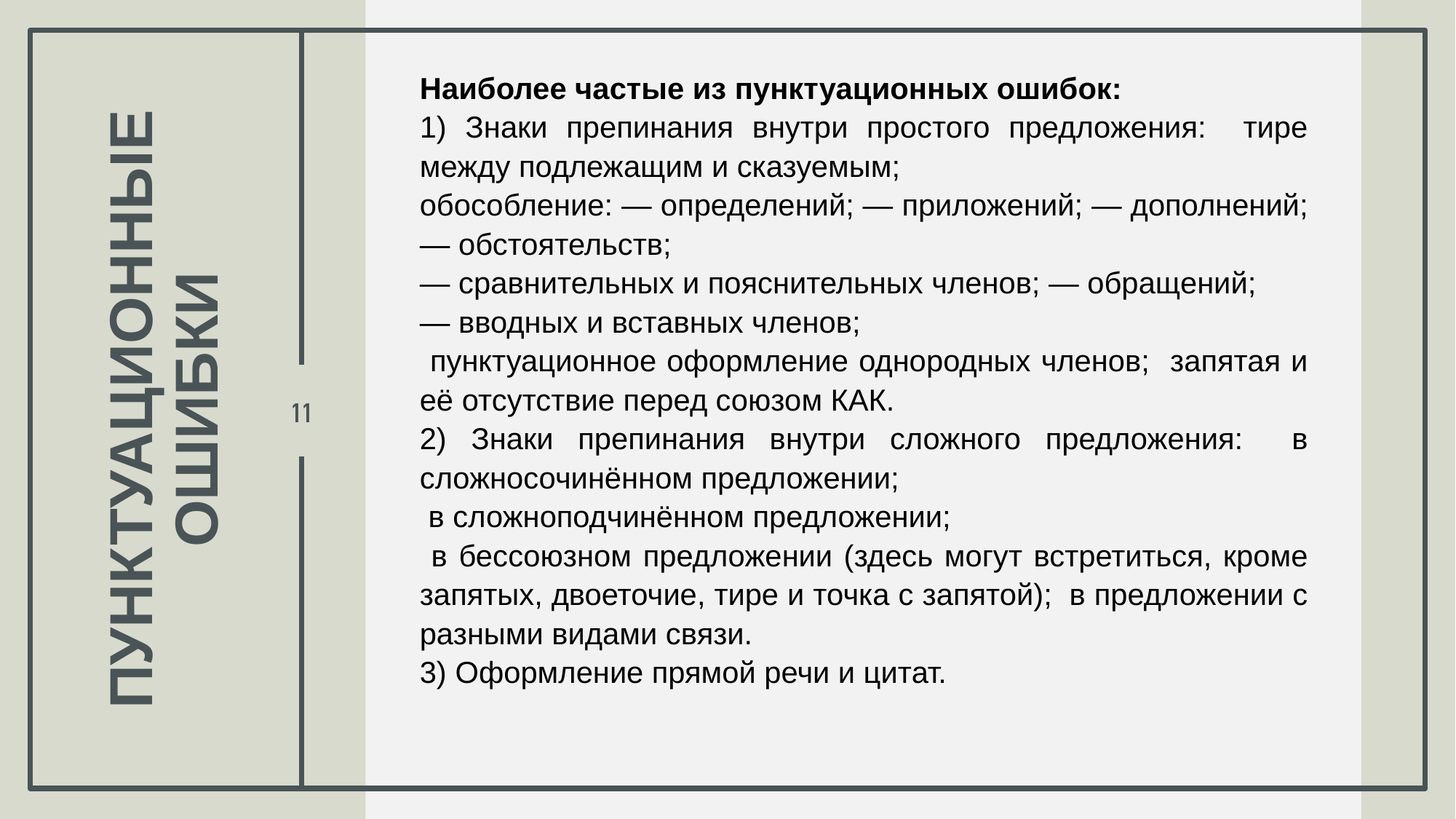

Наиболее частые из пунктуационных ошибок:
1) Знаки препинания внутри простого предложения:  тире между подлежащим и сказуемым;
обособление: — определений; — приложений; — дополнений; — обстоятельств;
— сравнительных и пояснительных членов; — обращений;
— вводных и вставных членов;
 пунктуационное оформление однородных членов;  запятая и её отсутствие перед союзом КАК.
2) Знаки препинания внутри сложного предложения:  в сложносочинённом предложении;
 в сложноподчинённом предложении;
 в бессоюзном предложении (здесь могут встретиться, кроме запятых, двоеточие, тире и точка с запятой);  в предложении с разными видами связи.
3) Оформление прямой речи и цитат.
# ПУНКТУАЦИОННЫЕ ОШИБКИ
11